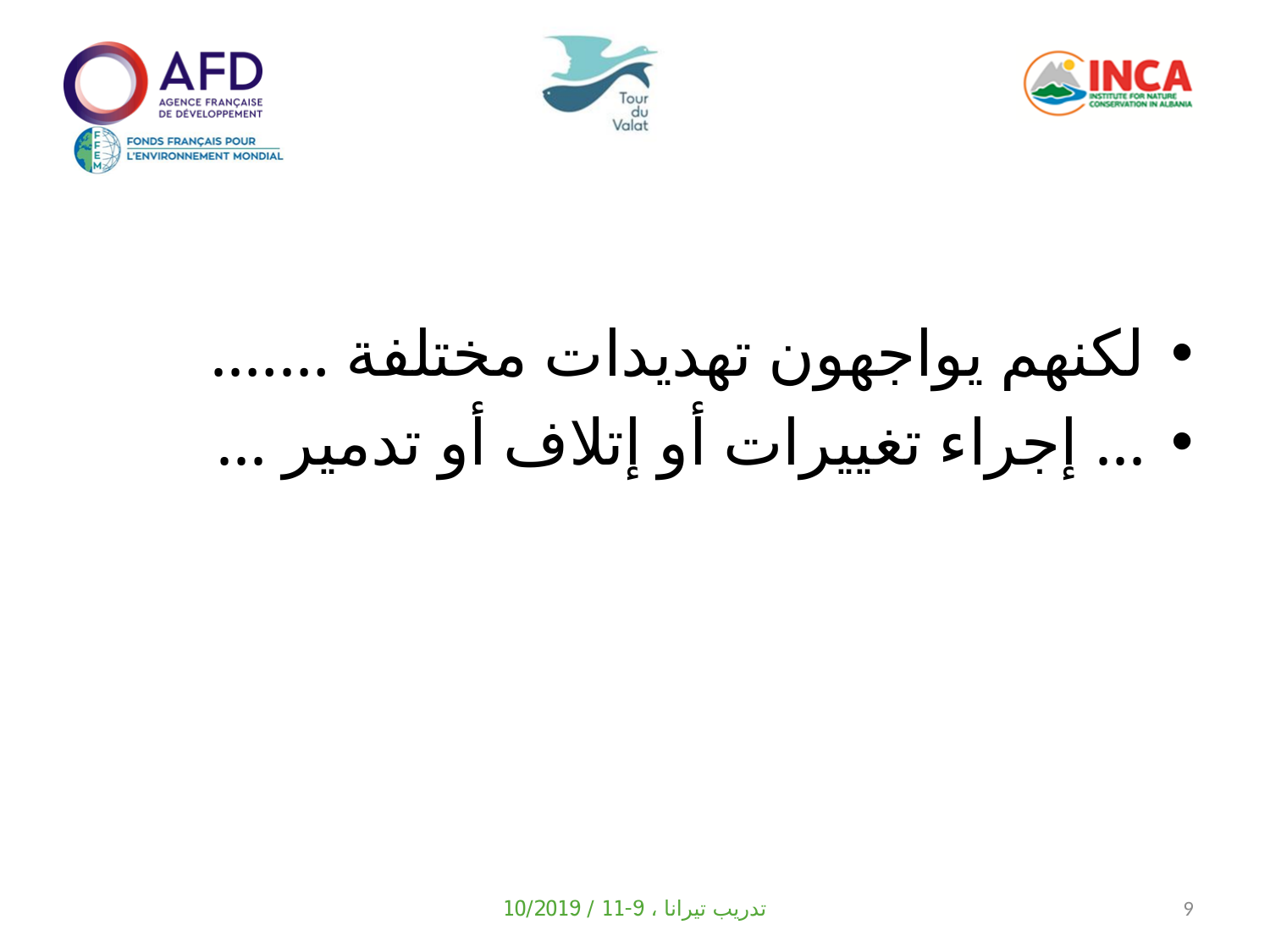

#
لكنهم يواجهون تهديدات مختلفة …….
... إجراء تغييرات أو إتلاف أو تدمير ...
تدريب تيرانا ، 9-11 / 10/2019
9